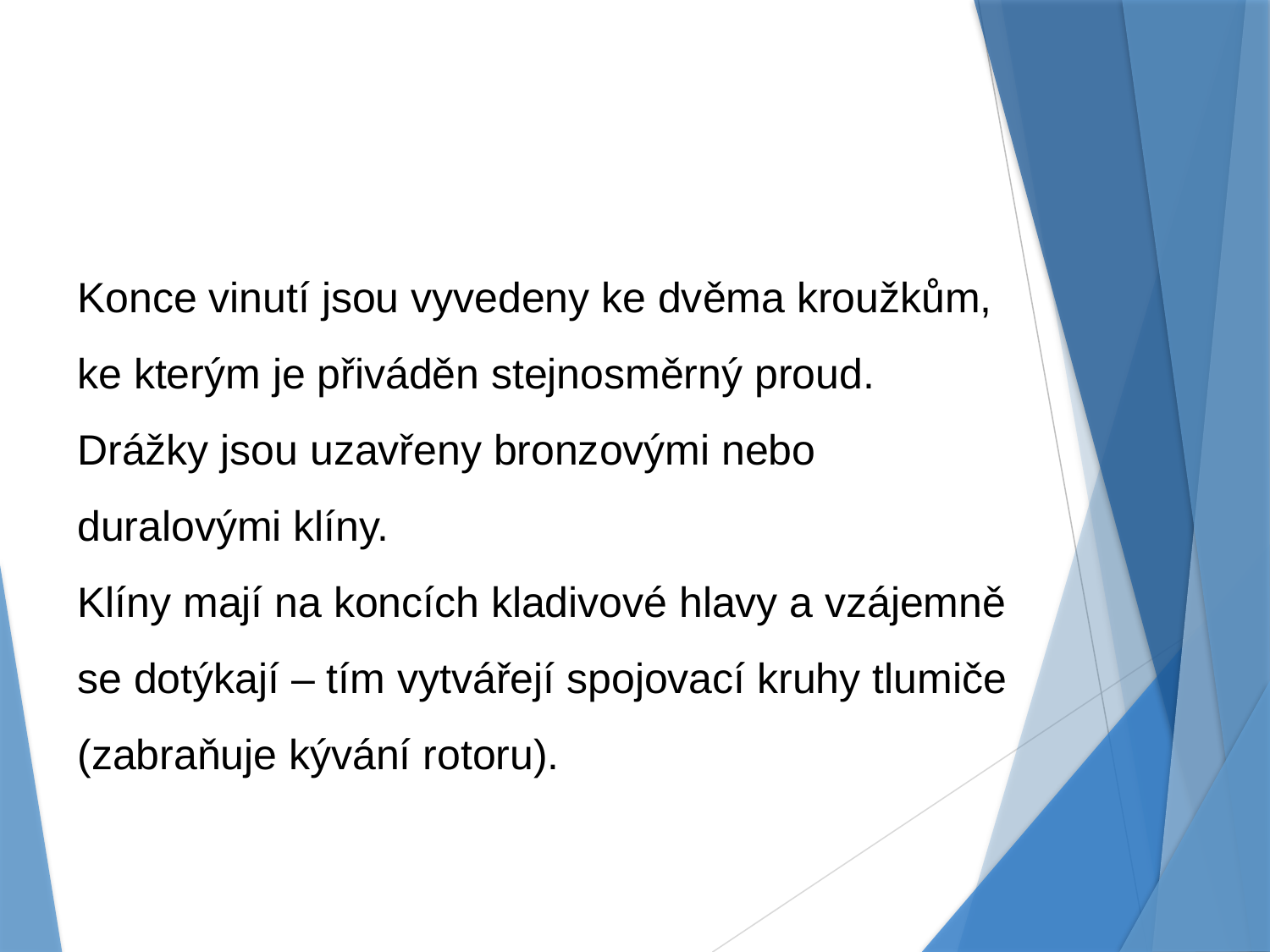

Konce vinutí jsou vyvedeny ke dvěma kroužkům, ke kterým je přiváděn stejnosměrný proud.
Drážky jsou uzavřeny bronzovými nebo duralovými klíny.
Klíny mají na koncích kladivové hlavy a vzájemně se dotýkají – tím vytvářejí spojovací kruhy tlumiče (zabraňuje kývání rotoru).